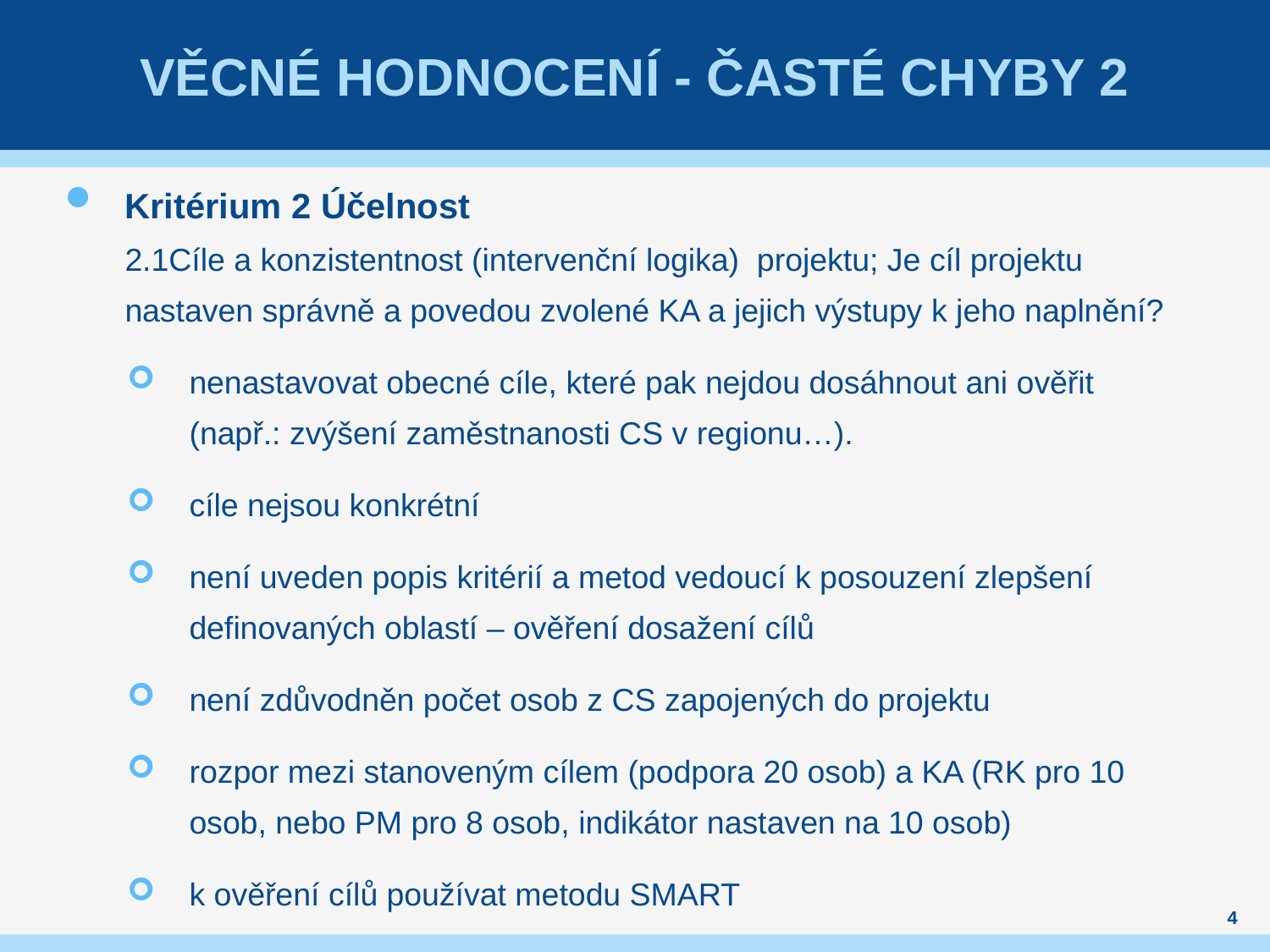

# Věcné hodnocení - časté chyby 2
Kritérium 2 Účelnost                                                     2.1Cíle a konzistentnost (intervenční logika)  projektu; Je cíl projektu nastaven správně a povedou zvolené KA a jejich výstupy k jeho naplnění?
nenastavovat obecné cíle, které pak nejdou dosáhnout ani ověřit (např.: zvýšení zaměstnanosti CS v regionu…).
cíle nejsou konkrétní
není uveden popis kritérií a metod vedoucí k posouzení zlepšení definovaných oblastí – ověření dosažení cílů
není zdůvodněn počet osob z CS zapojených do projektu
rozpor mezi stanoveným cílem (podpora 20 osob) a KA (RK pro 10 osob, nebo PM pro 8 osob, indikátor nastaven na 10 osob)
k ověření cílů používat metodu SMART

4